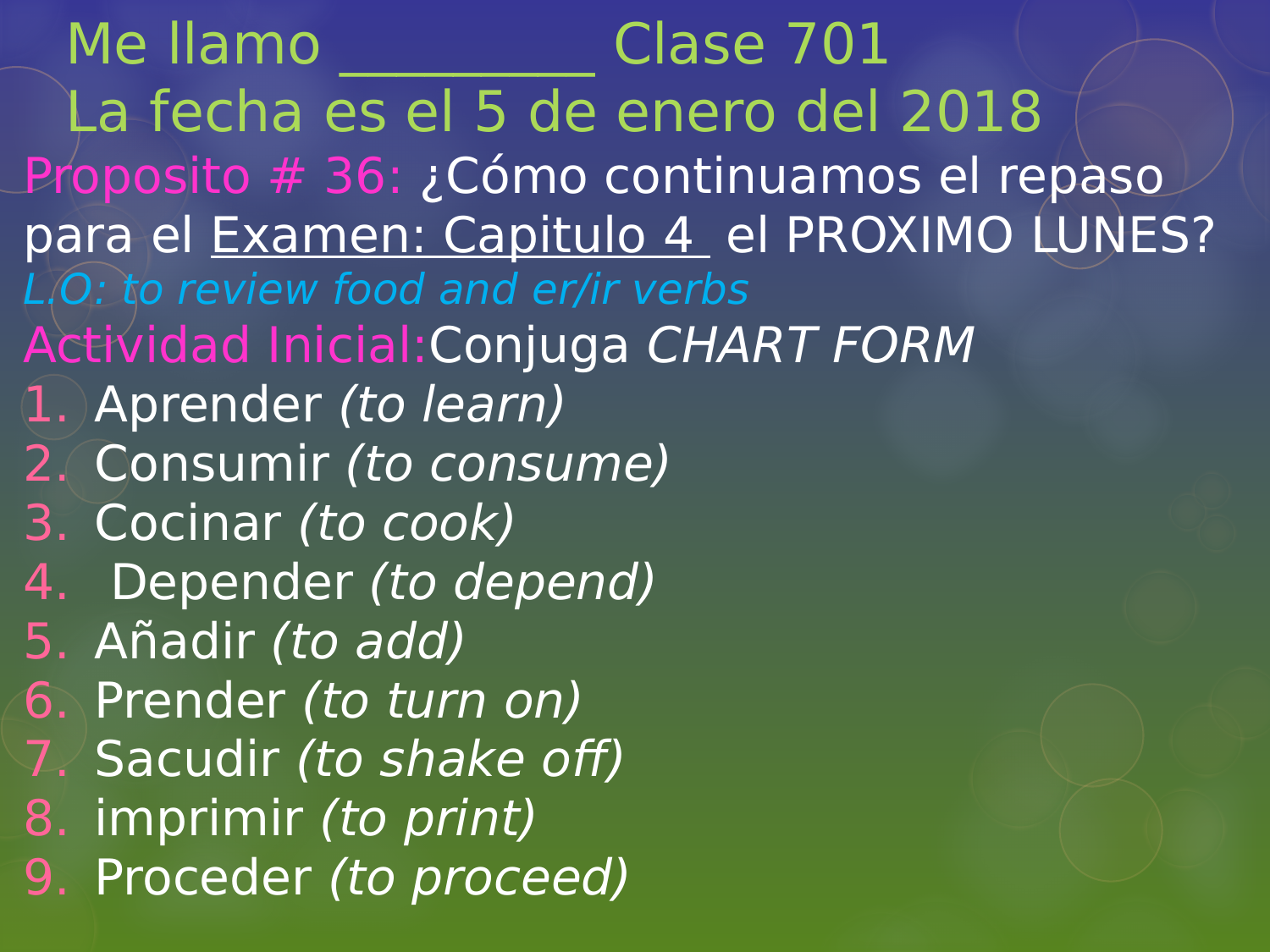

# Me llamo _________ Clase 701 La fecha es el 5 de enero del 2018
Proposito # 36: ¿Cómo continuamos el repaso para el Examen: Capitulo 4  el PROXIMO LUNES?
L.O: to review food and er/ir verbs
Actividad Inicial:Conjuga CHART FORM
Aprender (to learn)
Consumir (to consume)
Cocinar (to cook)
 Depender (to depend)
Añadir (to add)
Prender (to turn on)
Sacudir (to shake off)
imprimir (to print)
Proceder (to proceed)